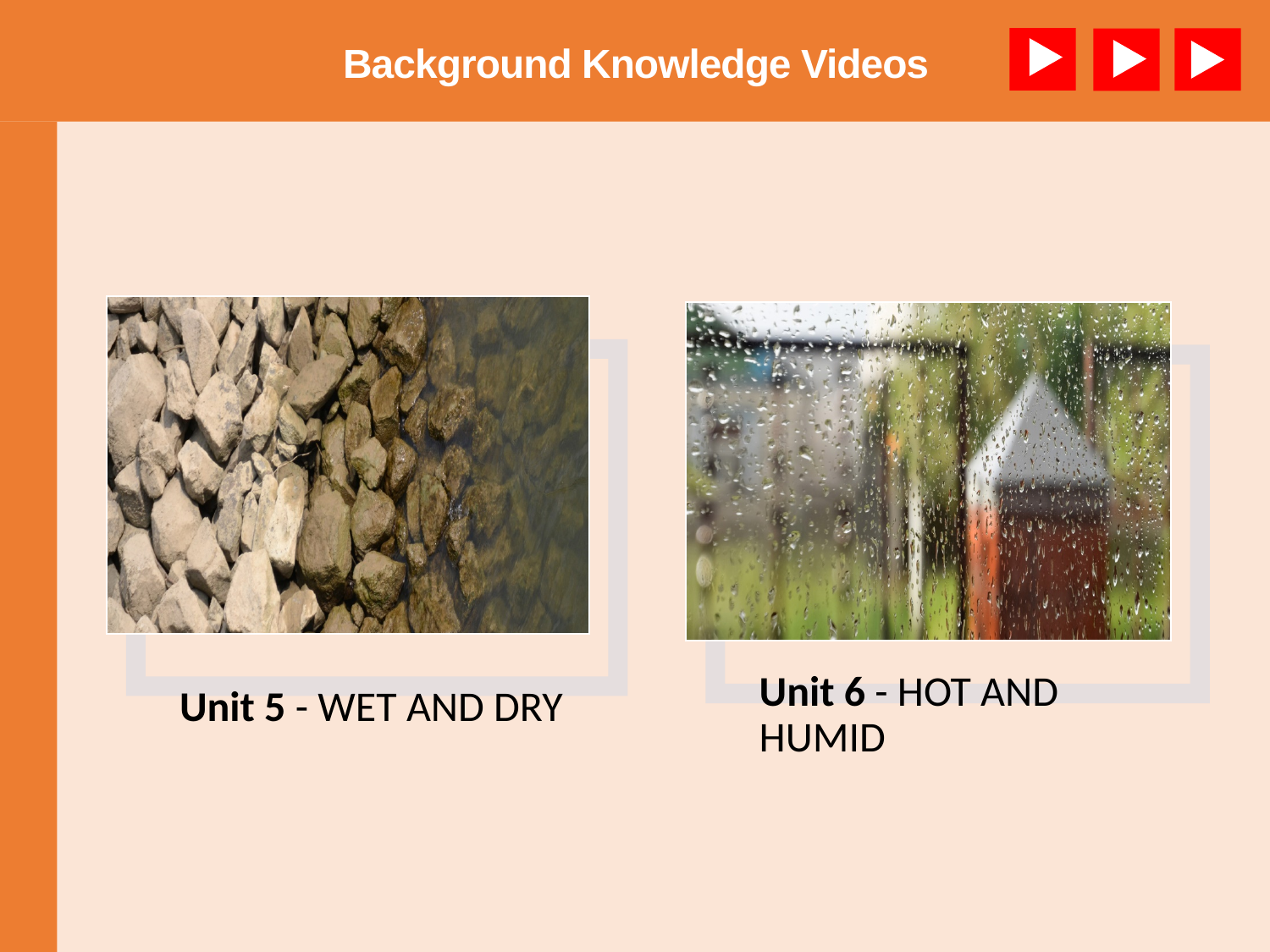

Background Knowledge Videos

Unit 5 - WET AND DRY

Unit 6 - HOT AND HUMID